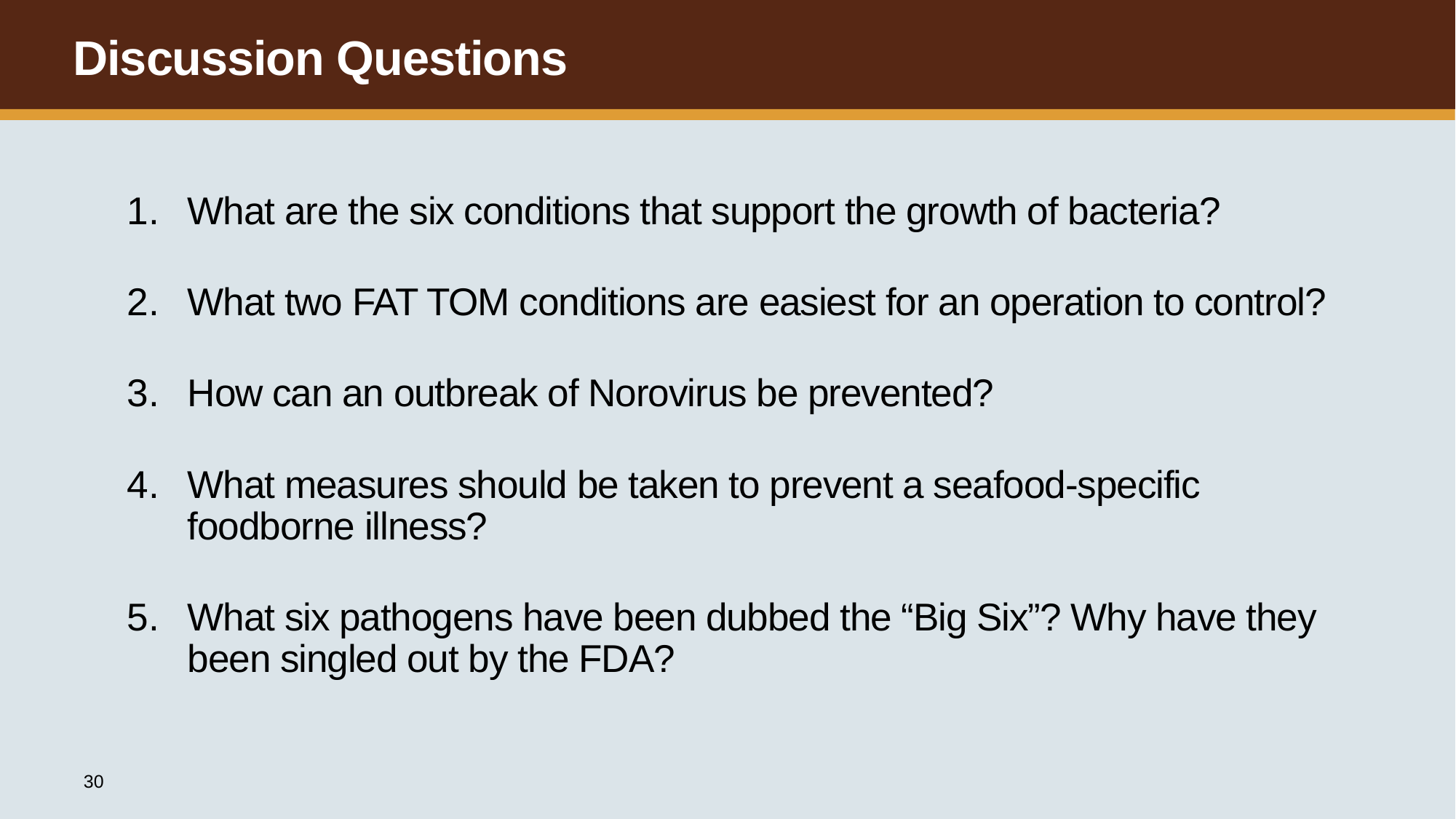

Discussion Questions
What are the six conditions that support the growth of bacteria?
What two FAT TOM conditions are easiest for an operation to control?
How can an outbreak of Norovirus be prevented?
What measures should be taken to prevent a seafood-specific foodborne illness?
What six pathogens have been dubbed the “Big Six”? Why have they been singled out by the FDA?
30